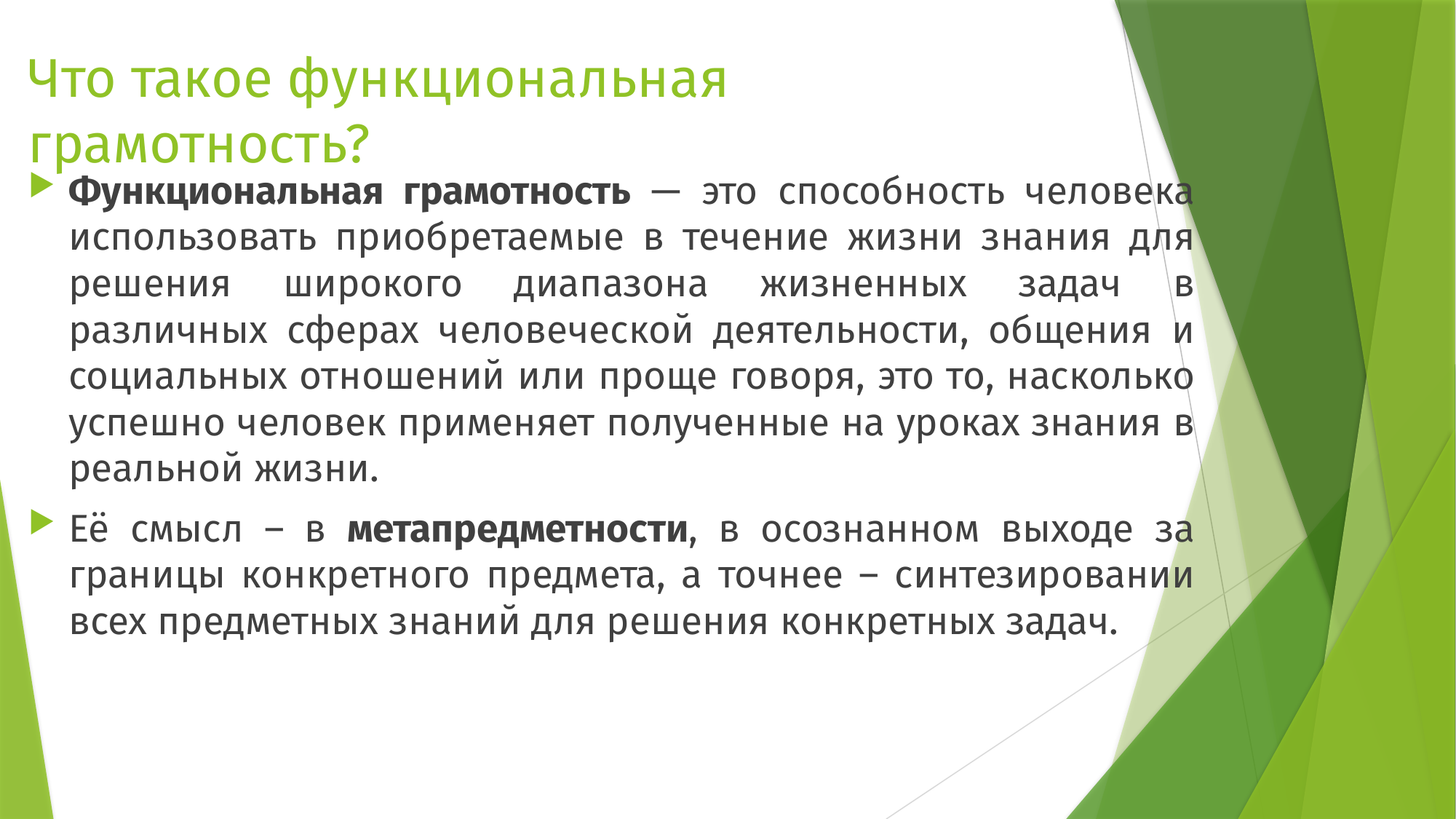

# Что такое функциональная грамотность?
Функциональная грамотность — это способность человека использовать приобретаемые в течение жизни знания для решения широкого диапазона жизненных задач в различных сферах человеческой деятельности, общения и социальных отношений или проще говоря, это то, насколько успешно человек применяет полученные на уроках знания в реальной жизни.
Её смысл – в метапредметности, в осознанном выходе за границы конкретного предмета, а точнее – синтезировании всех предметных знаний для решения конкретных задач.